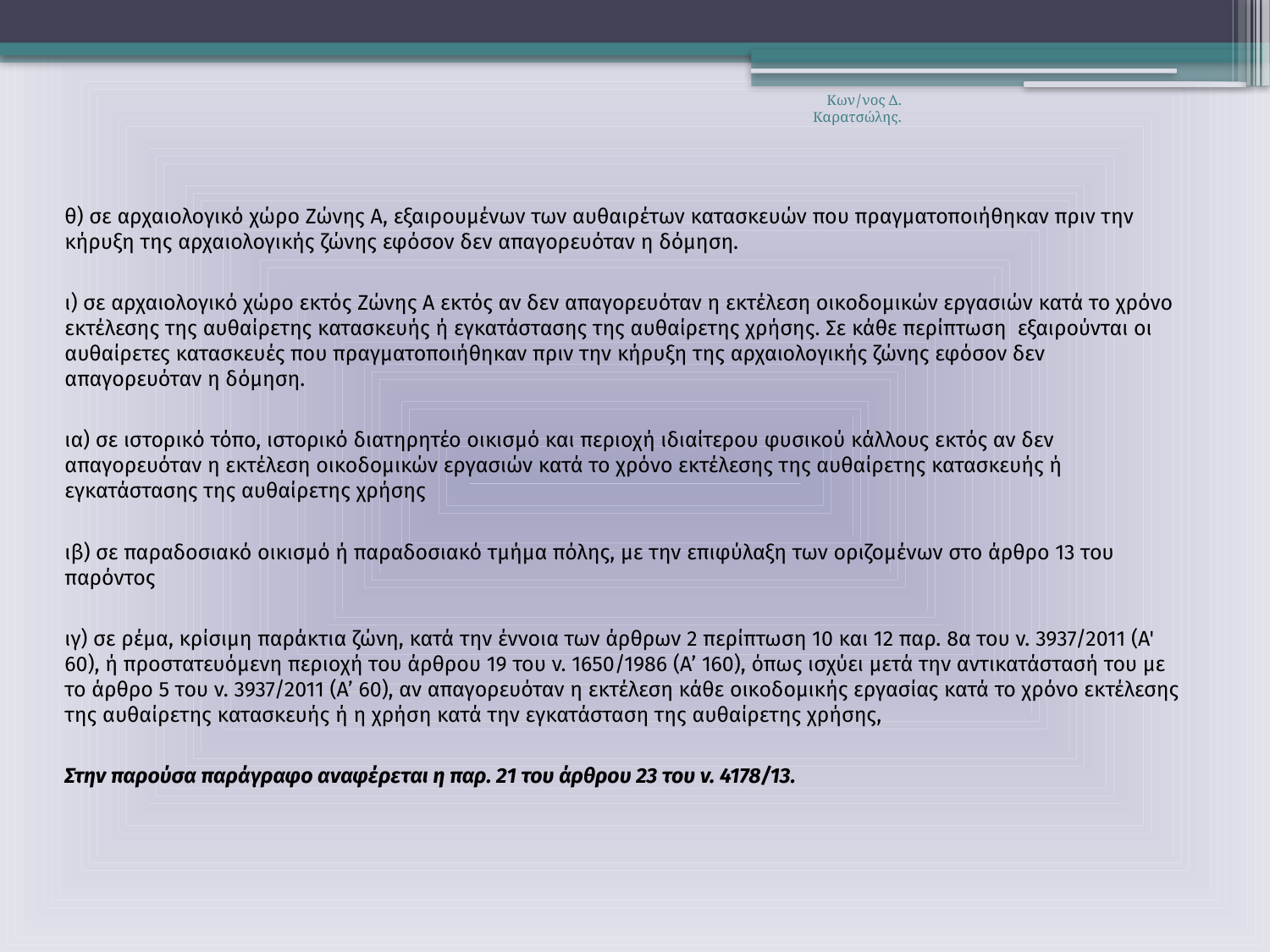

Κων/νος Δ. Καρατσώλης.
θ) σε αρχαιολογικό χώρο Ζώνης Α, εξαιρουμένων των αυθαιρέτων κατασκευών που πραγματοποιήθηκαν πριν την κήρυξη της αρχαιολογικής ζώνης εφόσον δεν απαγορευόταν η δόμηση.

ι) σε αρχαιολογικό χώρο εκτός Ζώνης Α εκτός αν δεν απαγορευόταν η εκτέλεση οικοδομικών εργασιών κατά το χρόνο εκτέλεσης της αυθαίρετης κατασκευής ή εγκατάστασης της αυθαίρετης χρήσης. Σε κάθε περίπτωση  εξαιρούνται οι αυθαίρετες κατασκευές που πραγματοποιήθηκαν πριν την κήρυξη της αρχαιολογικής ζώνης εφόσον δεν απαγορευόταν η δόμηση.

ια) σε ιστορικό τόπο, ιστορικό διατηρητέο οικισμό και περιοχή ιδιαίτερου φυσικού κάλλους εκτός αν δεν απαγορευόταν η εκτέλεση οικοδομικών εργασιών κατά το χρόνο εκτέλεσης της αυθαίρετης κατασκευής ή εγκατάστασης της αυθαίρετης χρήσης

ιβ) σε παραδοσιακό οικισμό ή παραδοσιακό τμήμα πόλης, με την επιφύλαξη των οριζομένων στο άρθρο 13 του παρόντος

ιγ) σε ρέμα, κρίσιμη παράκτια ζώνη, κατά την έννοια των άρθρων 2 περίπτωση 10 και 12 παρ. 8α του ν. 3937/2011 (Α' 60), ή προστατευόμενη περιοχή του άρθρου 19 του ν. 1650/1986 (Α’ 160), όπως ισχύει μετά την αντικατάστασή του με το άρθρο 5 του ν. 3937/2011 (Α’ 60), αν απαγορευόταν η εκτέλεση κάθε οικοδομικής εργασίας κατά το χρόνο εκτέλεσης της αυθαίρετης κατασκευής ή η χρήση κατά την εγκατάσταση της αυθαίρετης χρήσης,

Στην παρούσα παράγραφο αναφέρεται η παρ. 21 του άρθρου 23 του ν. 4178/13.